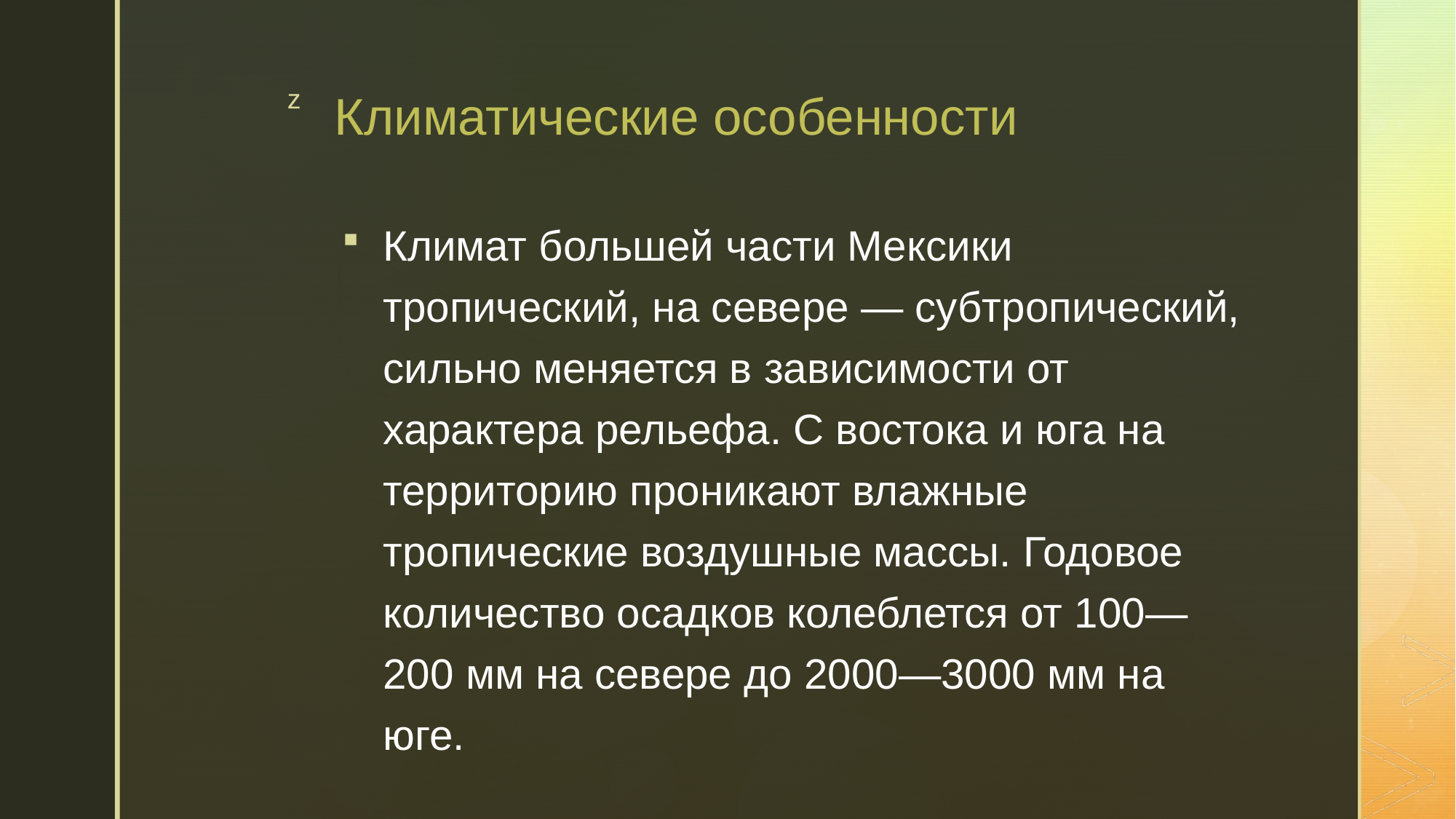

# Климатические особенности
Климат большей части Мексики тропический, на севере — субтропический, сильно меняется в зависимости от характера рельефа. С востока и юга на территорию проникают влажные тропические воздушные массы. Годовое количество осадков колеблется от 100—200 мм на севере до 2000—3000 мм на юге.